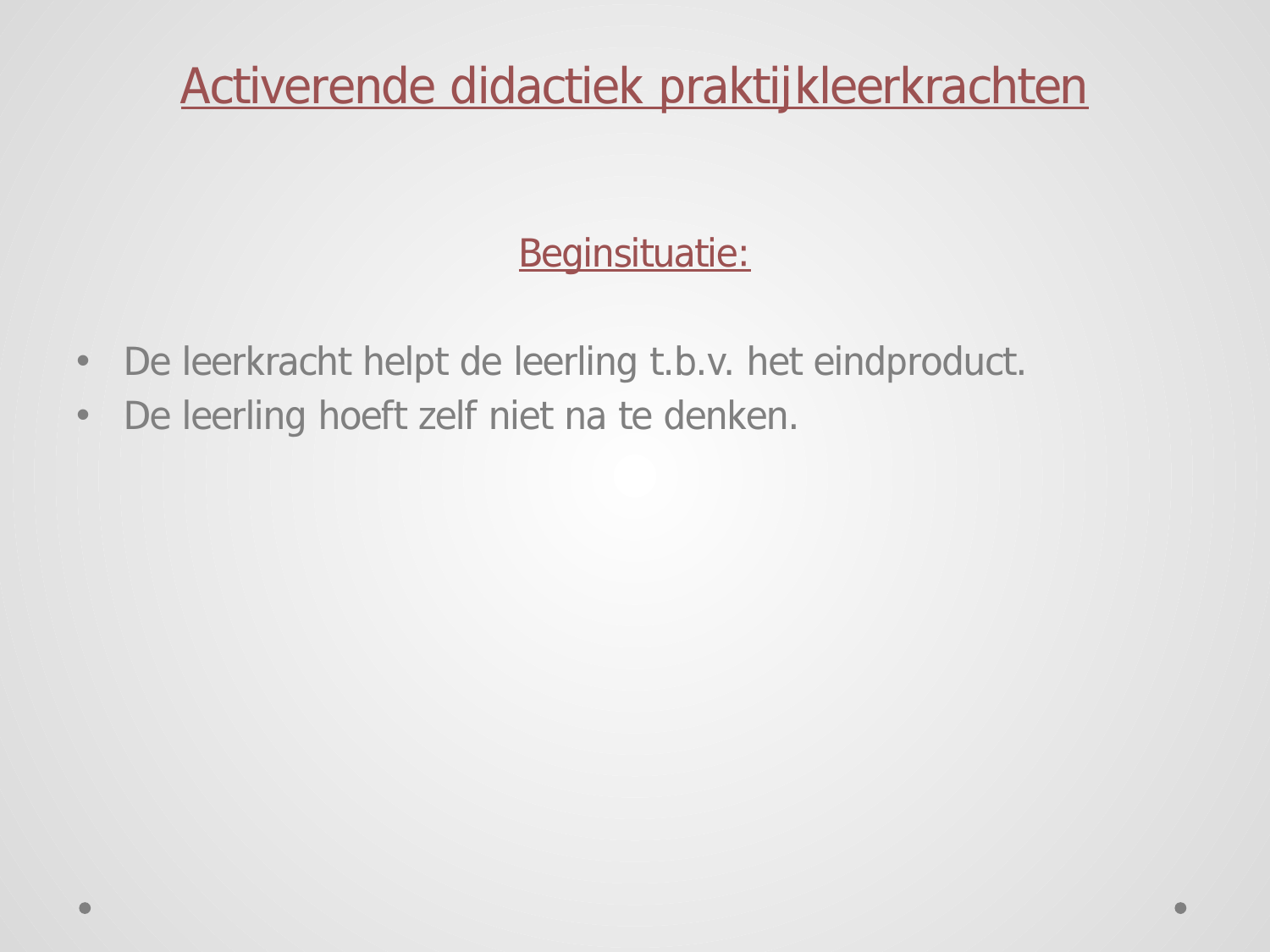

# Activerende didactiek praktijkleerkrachten
Beginsituatie:

De leerkracht helpt de leerling t.b.v. het eindproduct.
De leerling hoeft zelf niet na te denken.